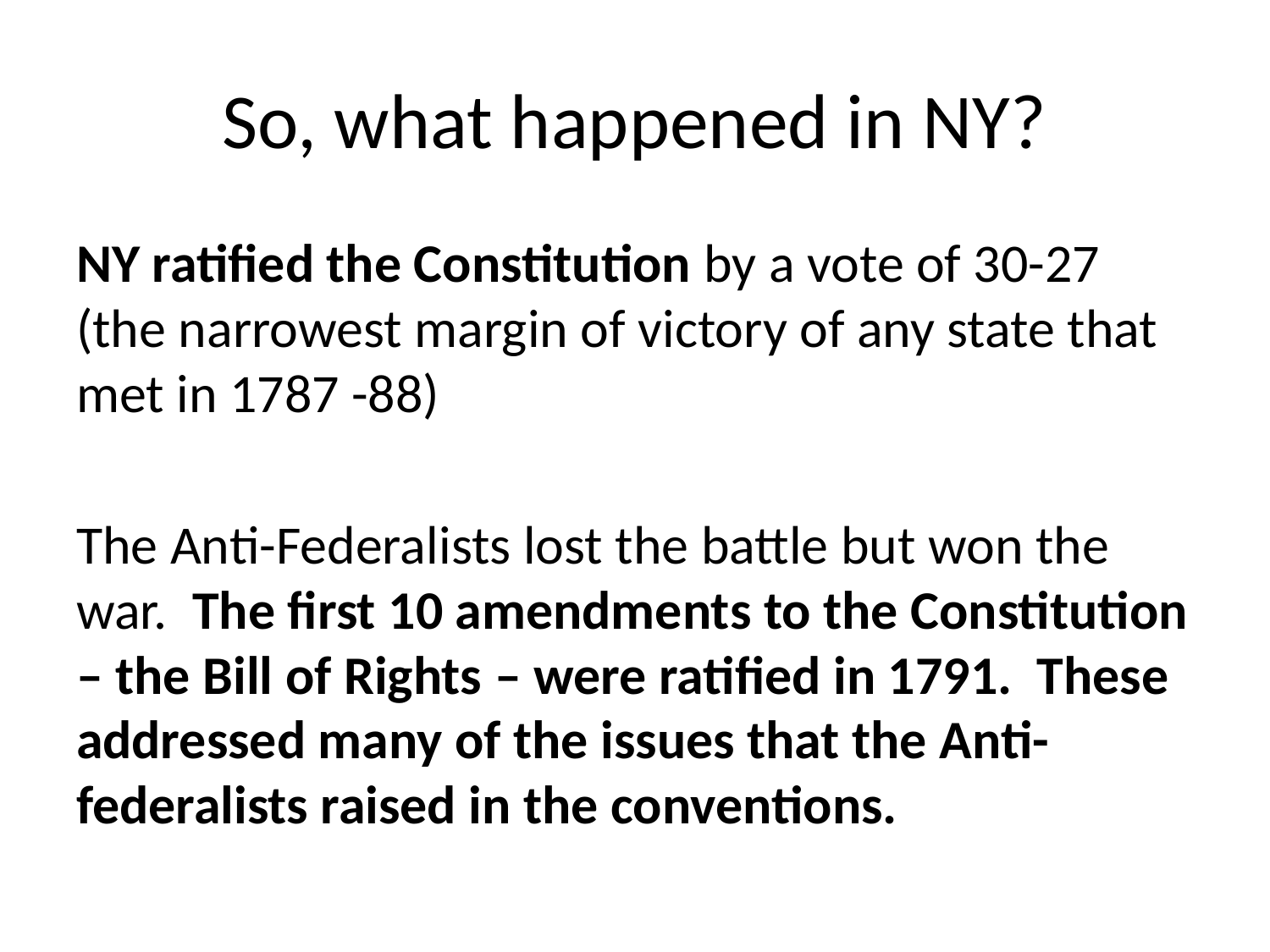

# So, what happened in NY?
NY ratified the Constitution by a vote of 30-27 (the narrowest margin of victory of any state that met in 1787 -88)

The Anti-Federalists lost the battle but won the war.  The first 10 amendments to the Constitution – the Bill of Rights – were ratified in 1791.  These addressed many of the issues that the Anti-federalists raised in the conventions.